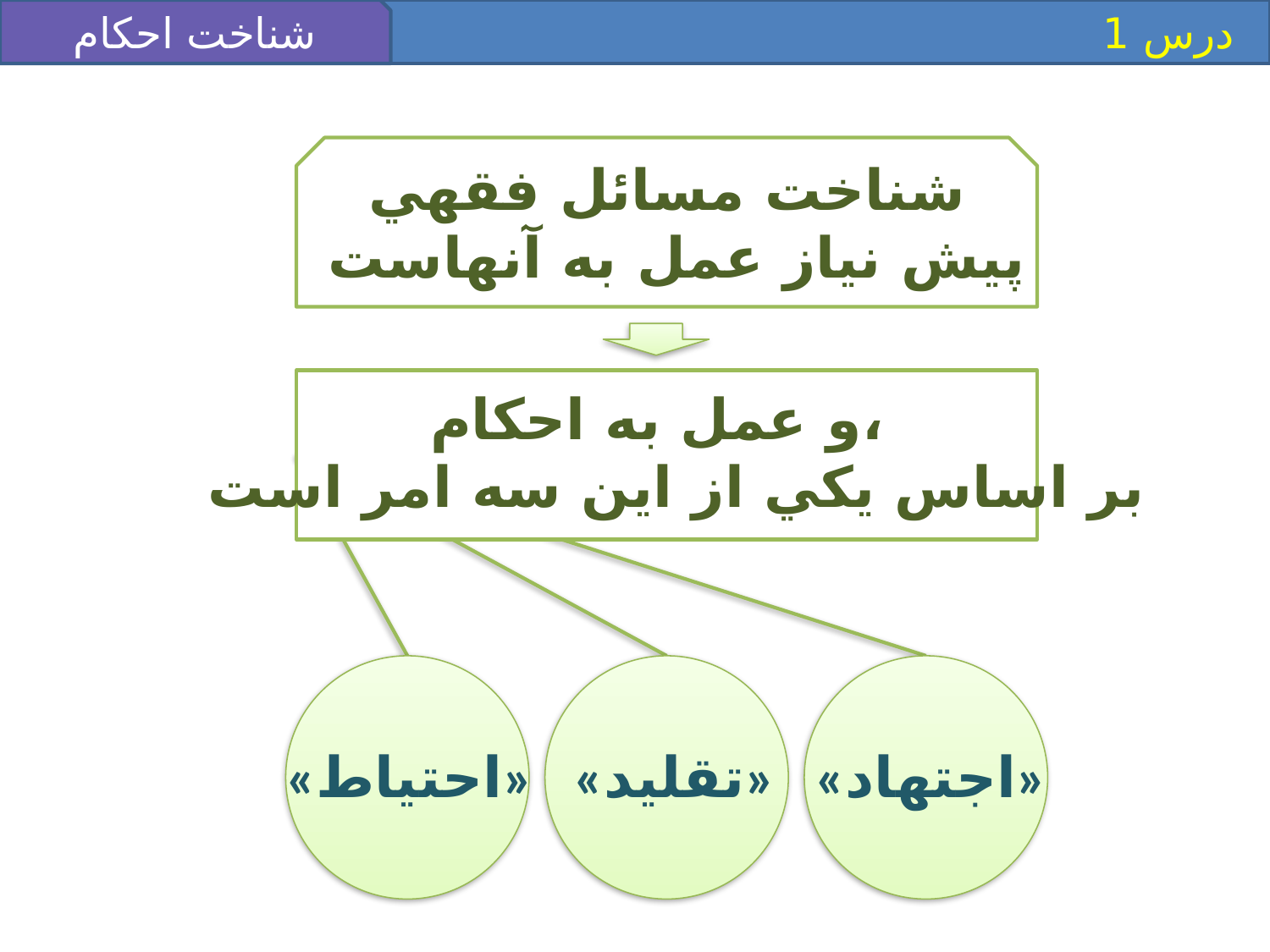

شناخت احکام
 درس 1

شناخت مسائل فقهي
 پيش نياز عمل به آنهاست

و عمل به احکام،
 بر اساس يکي از اين سه امر است

«احتياط»
«تقليد»
«اجتهاد»